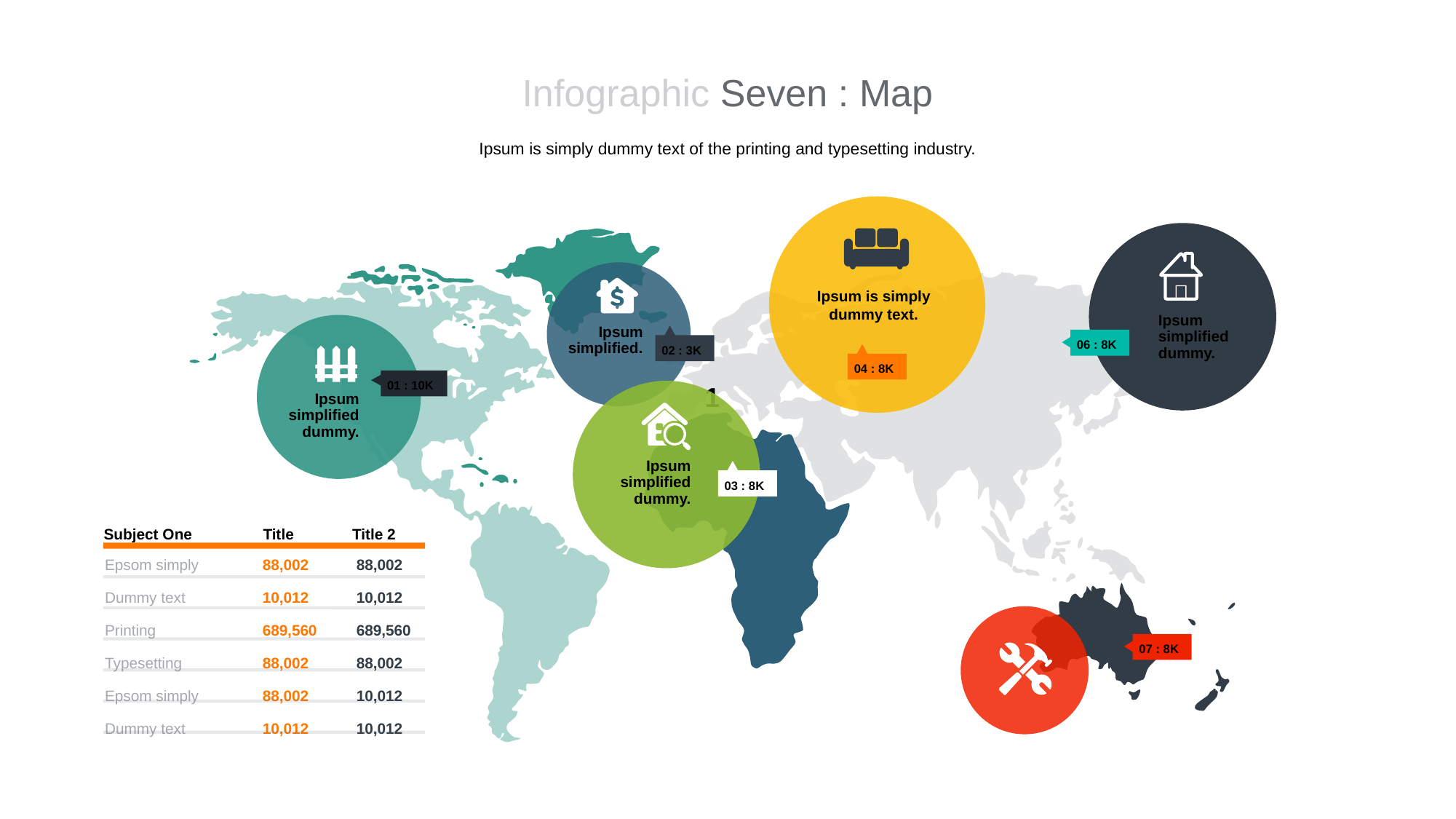

Infographic Seven : Map
Ipsum is simply dummy text of the printing and typesetting industry.

Ipsum is simply dummy text.

Ipsum simplified dummy.

Ipsum simplified.

Ipsum simplified dummy.

02 : 3K

06 : 8K

04 : 8K

01 : 10K
11

Ipsum simplified dummy.

03 : 8K
Subject One                 Title              Title 2
Epsom simply
Dummy text
Printing
Typesetting
Epsom simply
Dummy text
88,002
10,012
689,560
88,002
88,002
10,012
88,002
10,012
689,560
88,002
10,012
10,012

07 : 8K